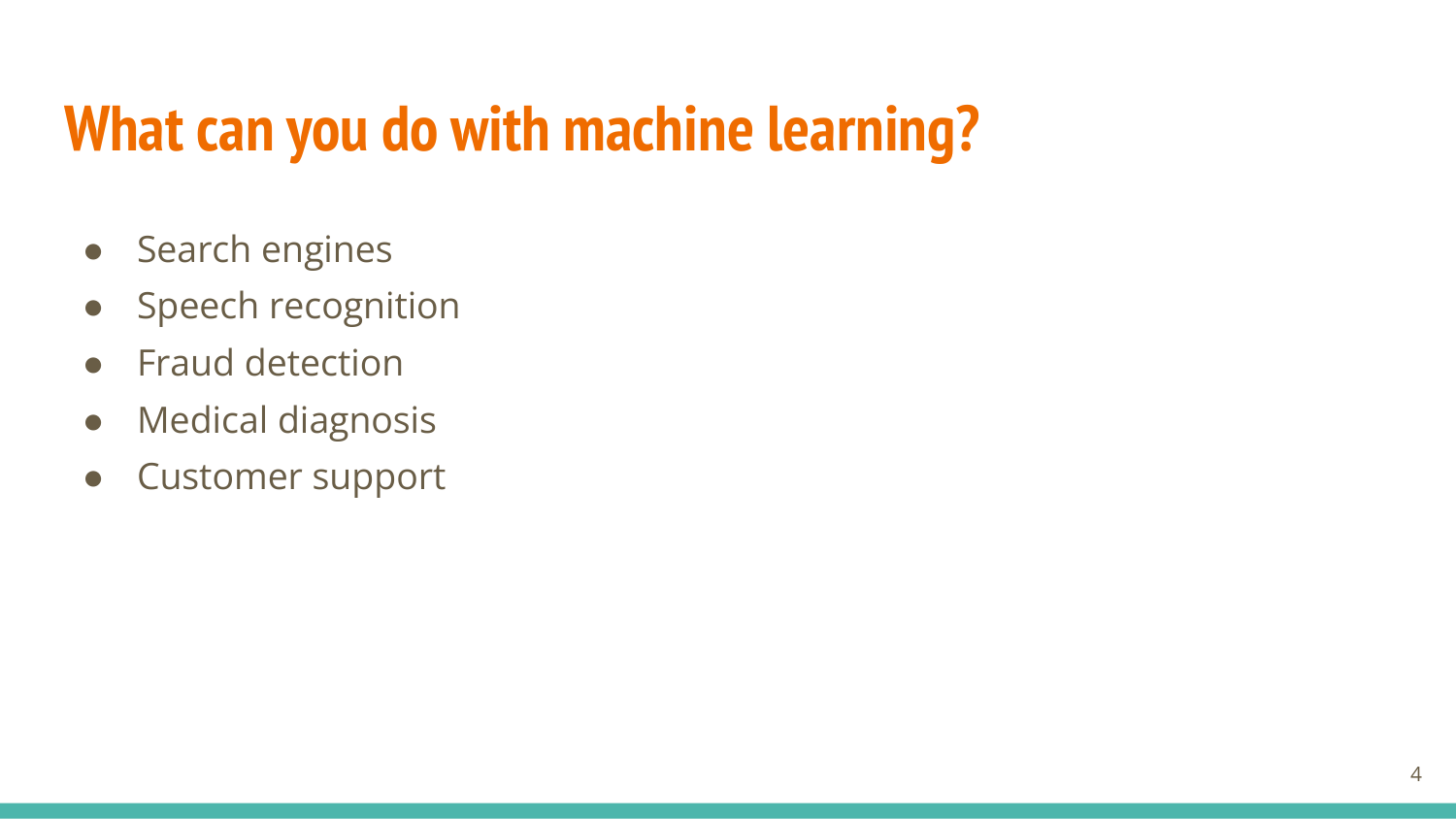

# What can you do with machine learning?
Search engines
Speech recognition
Fraud detection
Medical diagnosis
Customer support
4